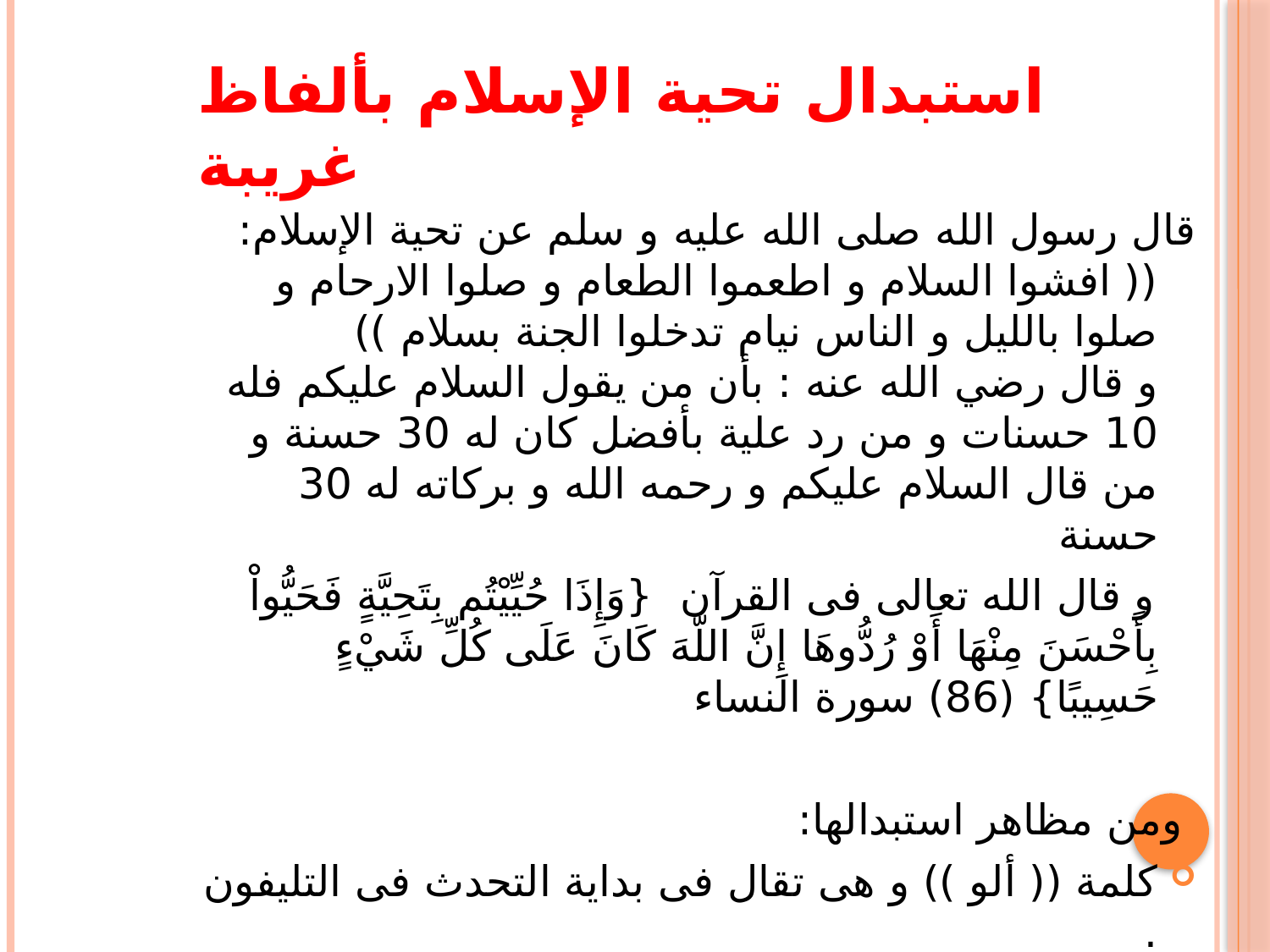

# استبدال تحية الإسلام بألفاظ غريبة
قال رسول الله صلى الله عليه و سلم عن تحية الإسلام:
(( افشوا السلام و اطعموا الطعام و صلوا الارحام و صلوا بالليل و الناس نيام تدخلوا الجنة بسلام ))
و قال رضي الله عنه : بأن من يقول السلام عليكم فله 10 حسنات و من رد علية بأفضل كان له 30 حسنة و من قال السلام عليكم و رحمه الله و بركاته له 30 حسنة
   و قال الله تعالى فى القرآن  {وَإِذَا حُيِّيْتُم بِتَحِيَّةٍ فَحَيُّواْ بِأَحْسَنَ مِنْهَا أَوْ رُدُّوهَا إِنَّ اللّهَ كَانَ عَلَى كُلِّ شَيْءٍ حَسِيبًا} (86) سورة النساء

 ومن مظاهر استبدالها:
كلمة (( ألو )) و هى تقال فى بداية التحدث فى التليفون .
استبدلها بالألفاظ الأجنبية.